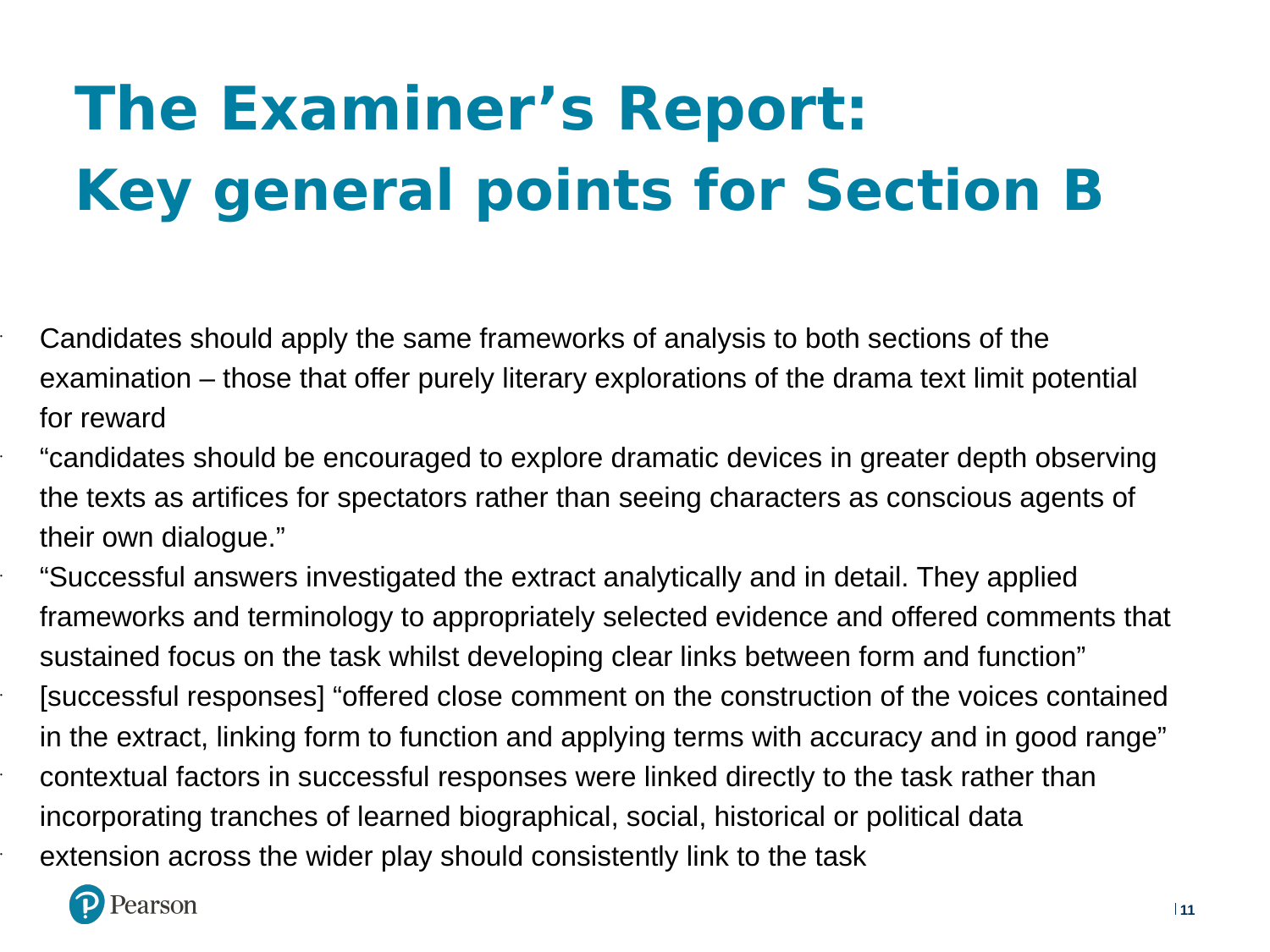

# The Examiner’s Report: Key general points for Section B
Candidates should apply the same frameworks of analysis to both sections of the examination – those that offer purely literary explorations of the drama text limit potential for reward
“candidates should be encouraged to explore dramatic devices in greater depth observing the texts as artifices for spectators rather than seeing characters as conscious agents of their own dialogue.”
“Successful answers investigated the extract analytically and in detail. They applied frameworks and terminology to appropriately selected evidence and offered comments that sustained focus on the task whilst developing clear links between form and function”
[successful responses] “offered close comment on the construction of the voices contained in the extract, linking form to function and applying terms with accuracy and in good range”
contextual factors in successful responses were linked directly to the task rather than incorporating tranches of learned biographical, social, historical or political data
extension across the wider play should consistently link to the task

11